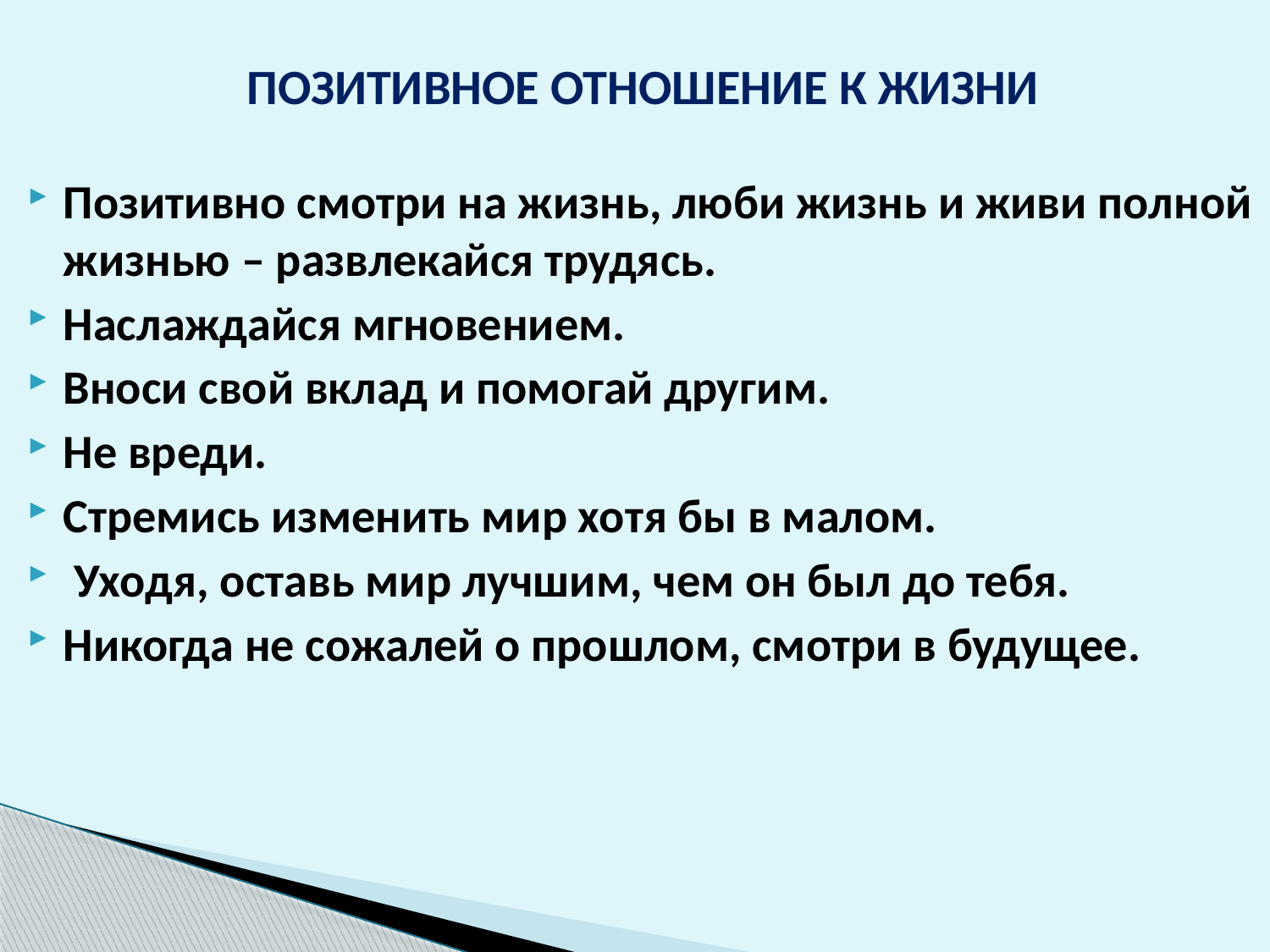

ПОЗИТИВНОЕ ОТНОШЕНИЕ К ЖИЗНИ

Позитивно смотри на жизнь, люби жизнь и живи полной жизнью – развлекайся трудясь.
Наслаждайся мгновением.
Вноси свой вклад и помогай другим.
Не вреди.
Стремись изменить мир хотя бы в малом.
 Уходя, оставь мир лучшим, чем он был до тебя.
Никогда не сожалей о прошлом, смотри в будущее.